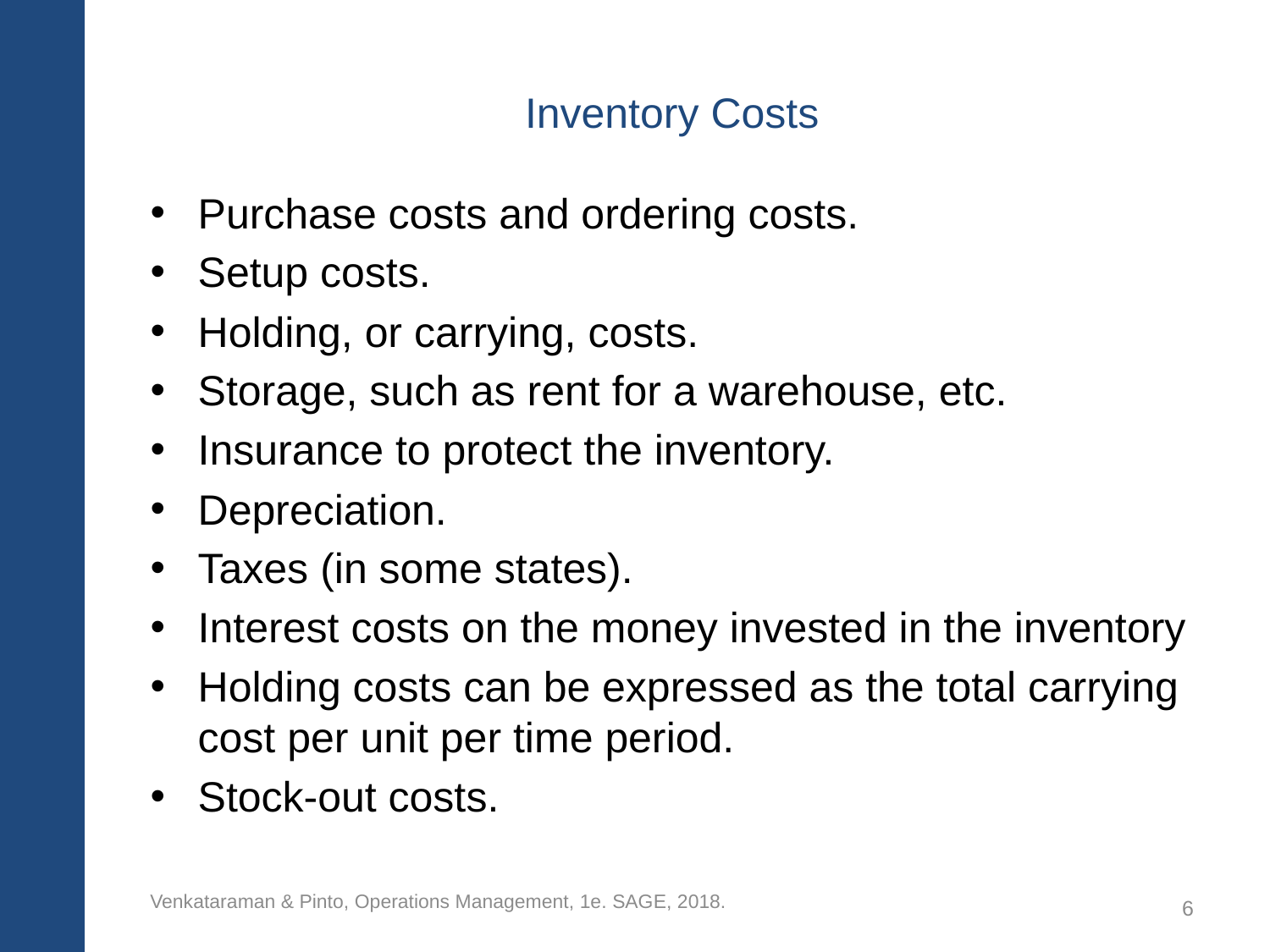

# Inventory Costs
Purchase costs and ordering costs.
Setup costs.
Holding, or carrying, costs.
Storage, such as rent for a warehouse, etc.
Insurance to protect the inventory.
Depreciation.
Taxes (in some states).
Interest costs on the money invested in the inventory
Holding costs can be expressed as the total carrying cost per unit per time period.
Stock-out costs.
Venkataraman & Pinto, Operations Management, 1e. SAGE, 2018.
6